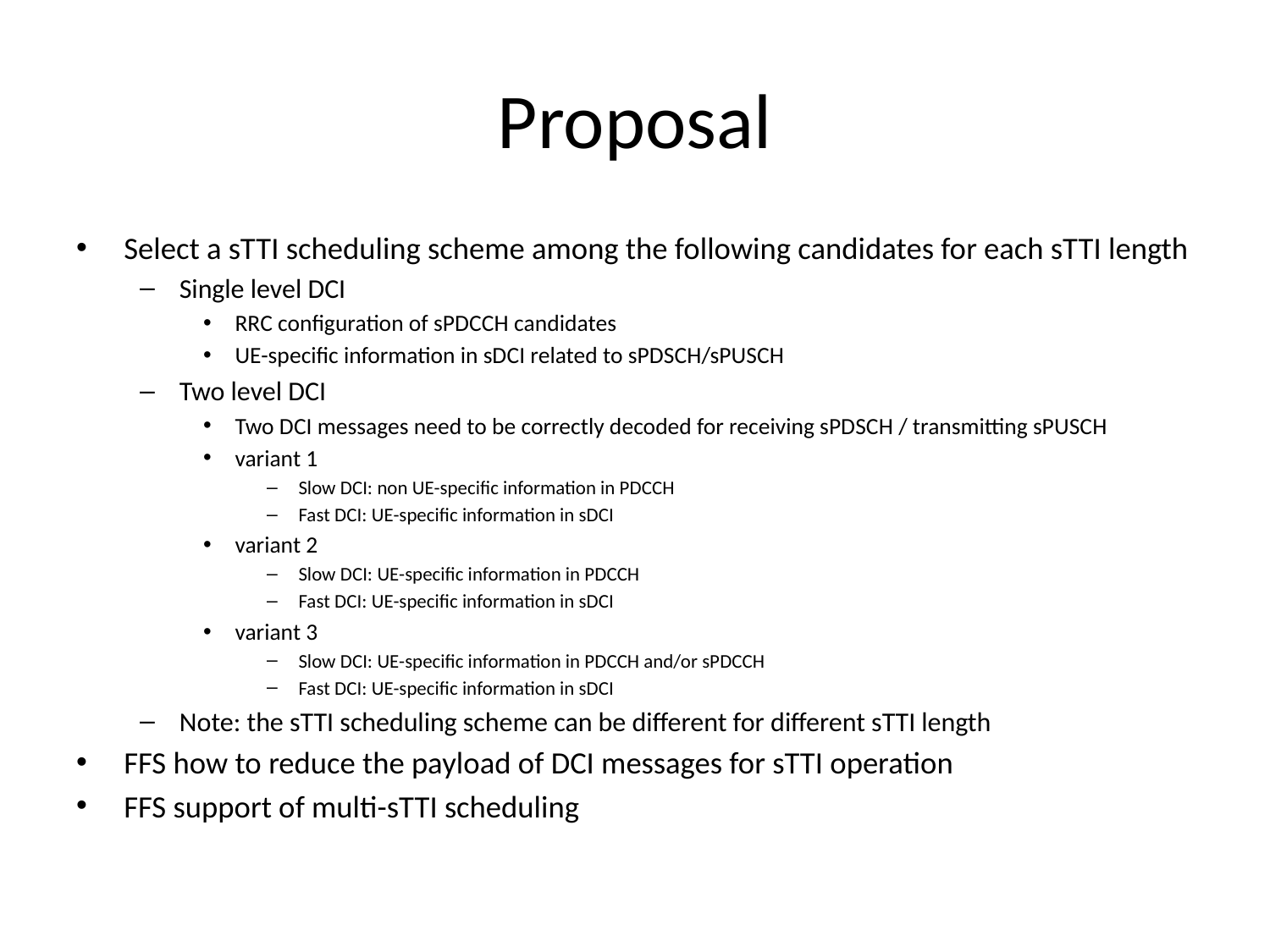

# Proposal
Select a sTTI scheduling scheme among the following candidates for each sTTI length
Single level DCI
RRC configuration of sPDCCH candidates
UE-specific information in sDCI related to sPDSCH/sPUSCH
Two level DCI
Two DCI messages need to be correctly decoded for receiving sPDSCH / transmitting sPUSCH
variant 1
Slow DCI: non UE-specific information in PDCCH
Fast DCI: UE-specific information in sDCI
variant 2
Slow DCI: UE-specific information in PDCCH
Fast DCI: UE-specific information in sDCI
variant 3
Slow DCI: UE-specific information in PDCCH and/or sPDCCH
Fast DCI: UE-specific information in sDCI
Note: the sTTI scheduling scheme can be different for different sTTI length
FFS how to reduce the payload of DCI messages for sTTI operation
FFS support of multi-sTTI scheduling